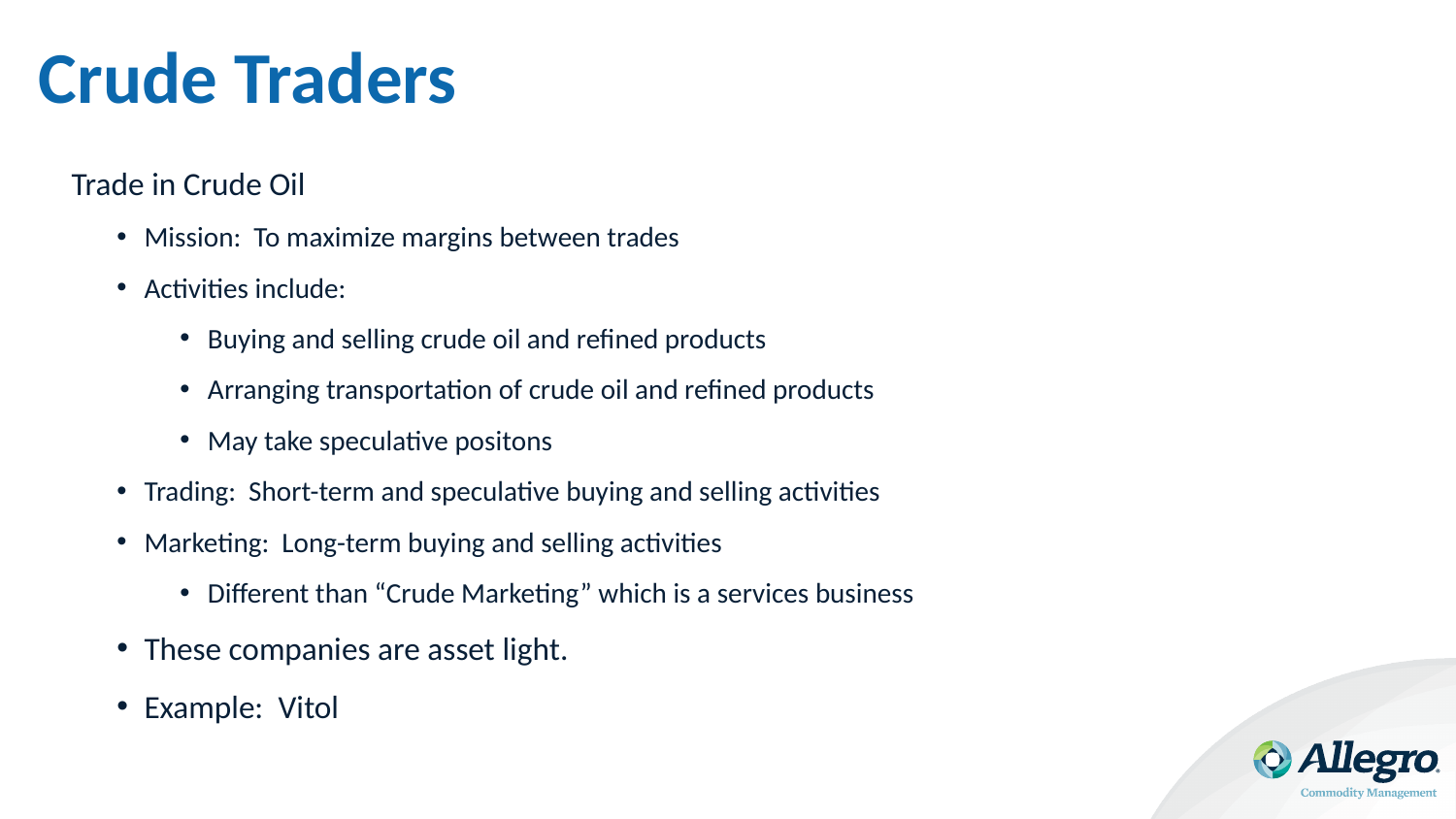

# Crude Traders
Trade in Crude Oil
Mission:  To maximize margins between trades
Activities include:
Buying and selling crude oil and refined products
Arranging transportation of crude oil and refined products
May take speculative positons
Trading:  Short-term and speculative buying and selling activities
Marketing:  Long-term buying and selling activities
Different than “Crude Marketing” which is a services business
These companies are asset light.
Example:  Vitol